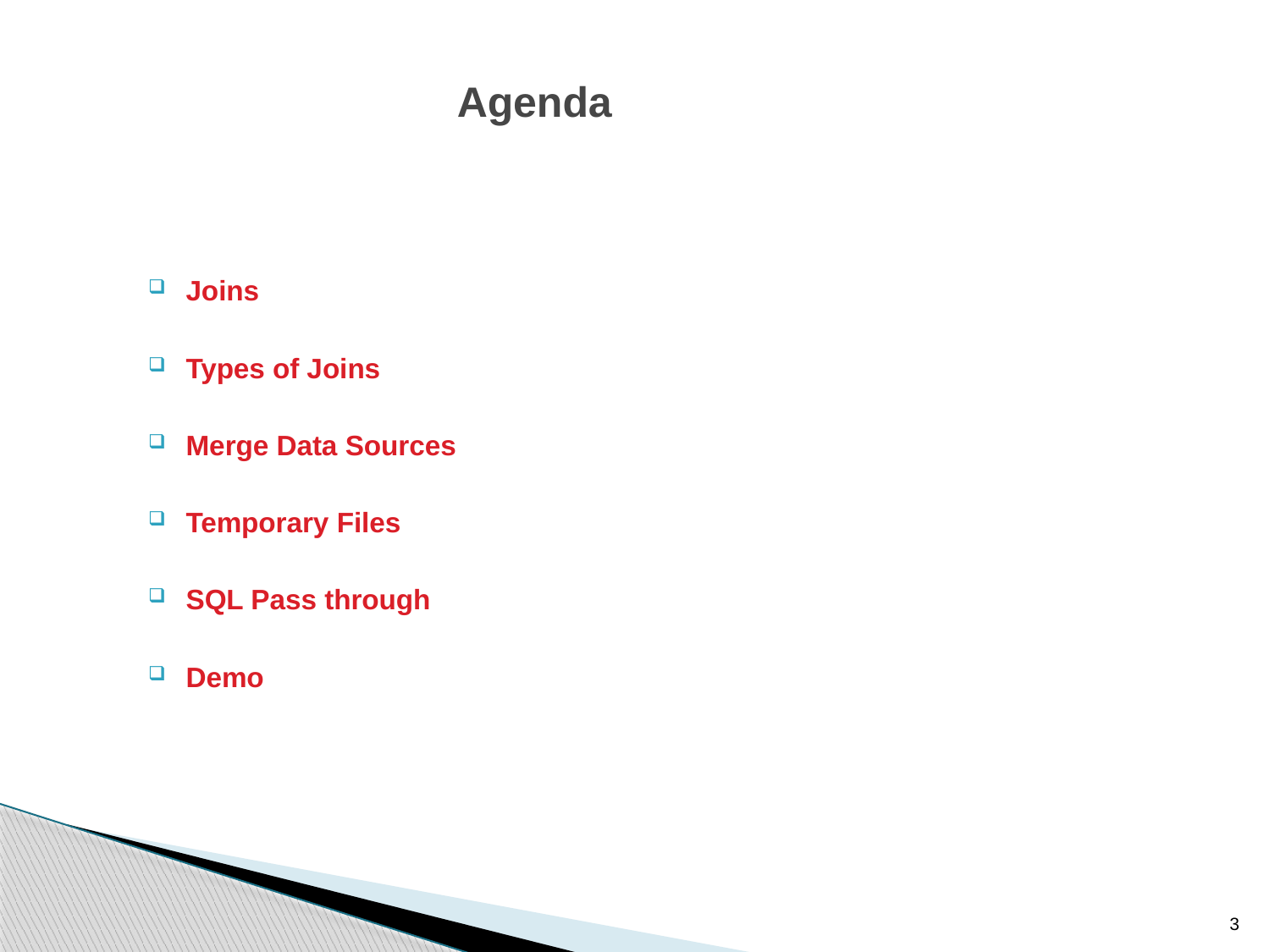

# Agenda
Joins
Types of Joins
Merge Data Sources
Temporary Files
SQL Pass through
Demo

3